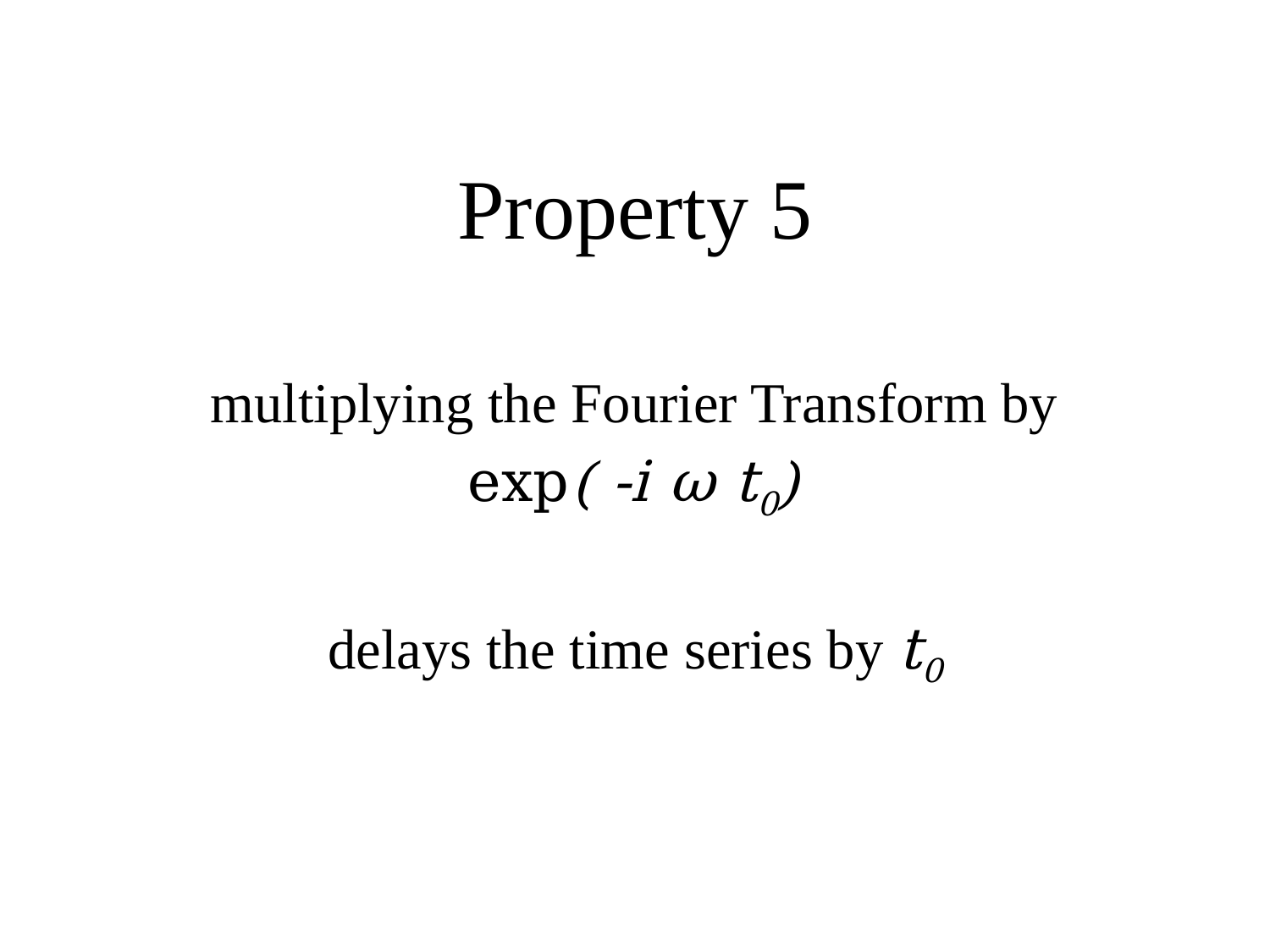

Property 5
multiplying the Fourier Transform by
exp( -i ω t0)

delays the time series by t0